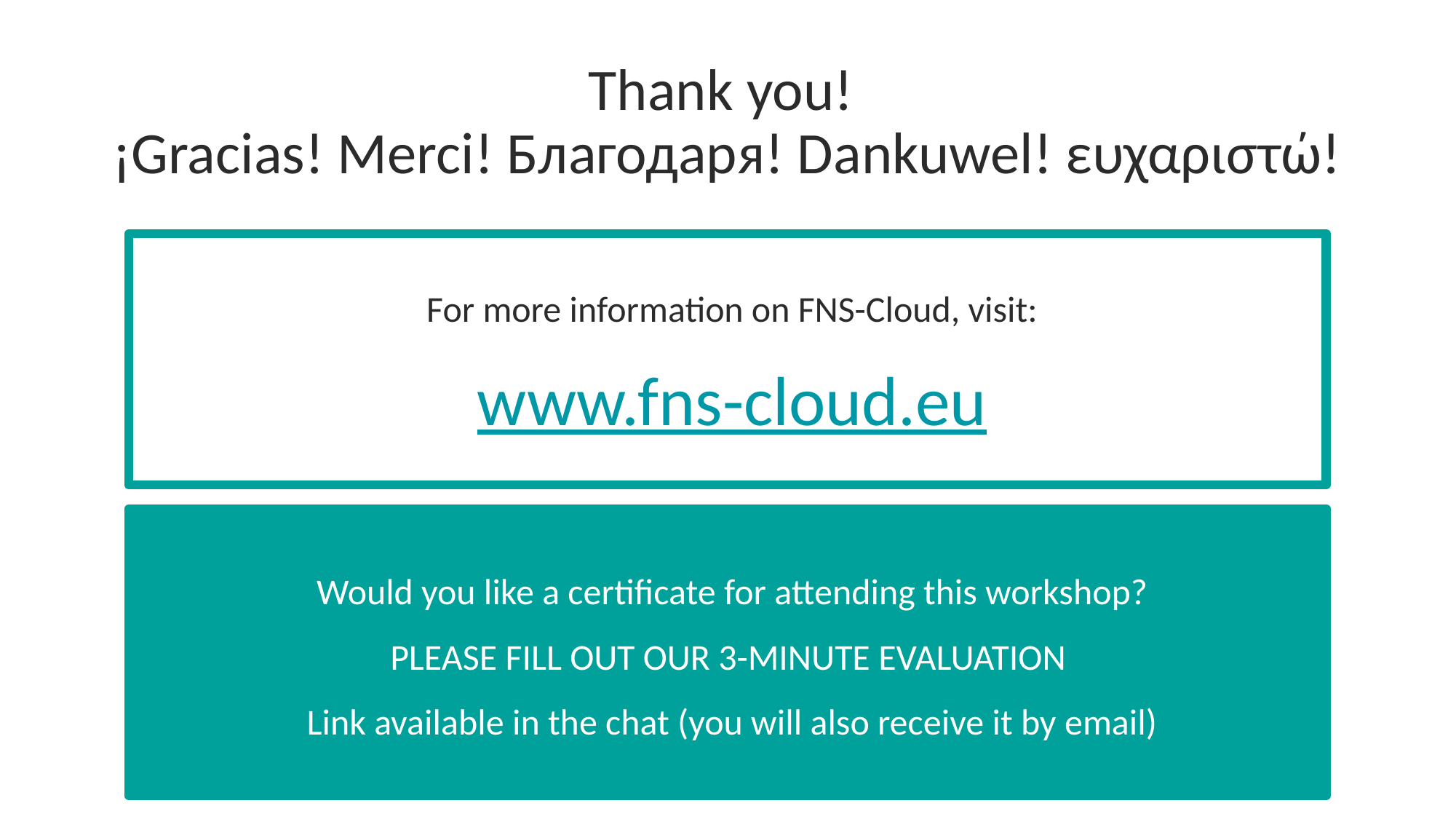

Thank you!
¡Gracias! Merci! Благодаря! Dankuwel! ευχαριστώ!
For more information on FNS-Cloud, visit:
www.fns-cloud.eu
Would you like a certificate for attending this workshop?
PLEASE FILL OUT OUR 3-MINUTE EVALUATION
Link available in the chat (you will also receive it by email)